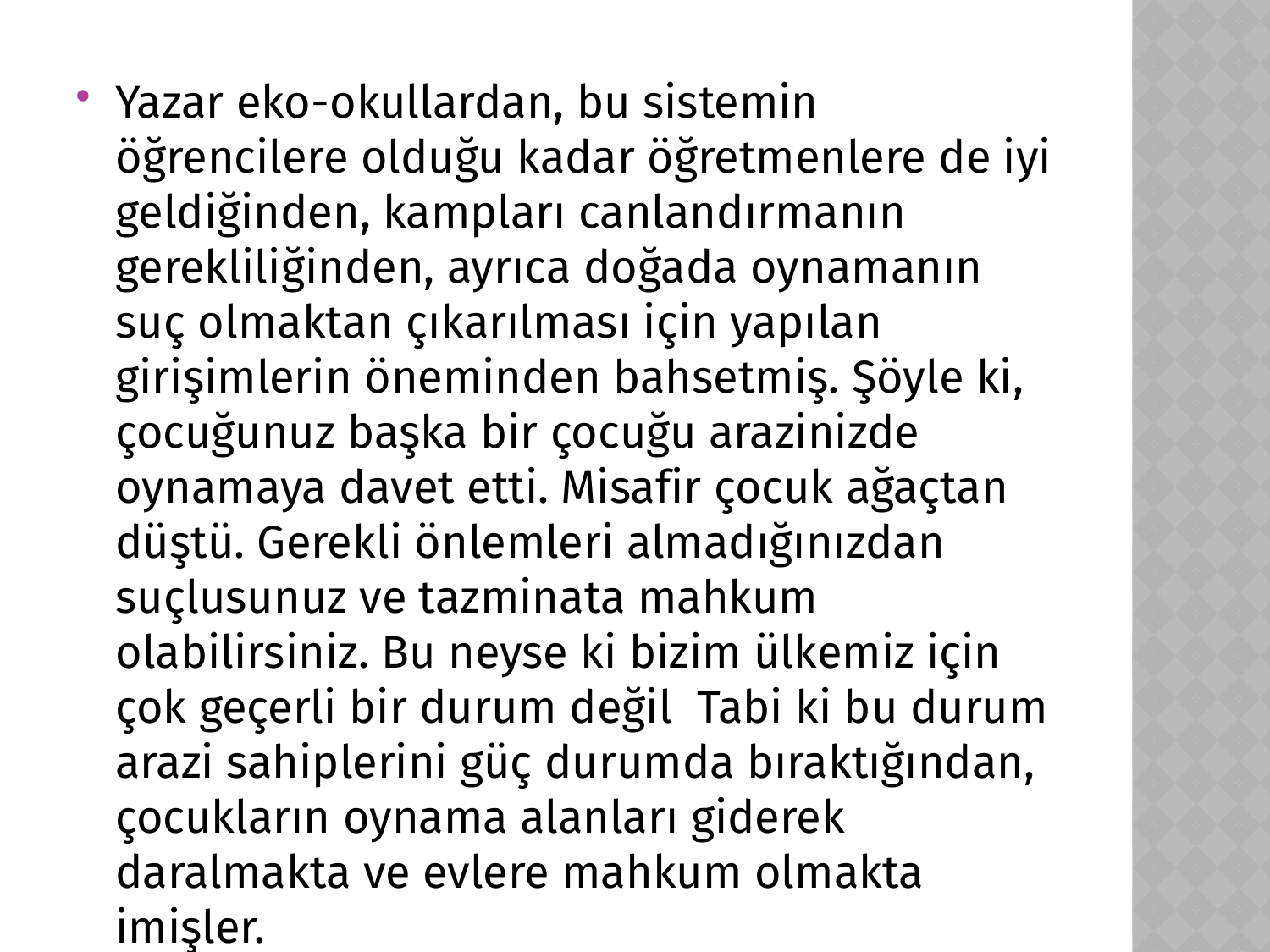

Yazar eko-okullardan, bu sistemin öğrencilere olduğu kadar öğretmenlere de iyi geldiğinden, kampları canlandırmanın gerekliliğinden, ayrıca doğada oynamanın suç olmaktan çıkarılması için yapılan girişimlerin öneminden bahsetmiş. Şöyle ki, çocuğunuz başka bir çocuğu arazinizde oynamaya davet etti. Misafir çocuk ağaçtan düştü. Gerekli önlemleri almadığınızdan suçlusunuz ve tazminata mahkum olabilirsiniz. Bu neyse ki bizim ülkemiz için çok geçerli bir durum değil  Tabi ki bu durum arazi sahiplerini güç durumda bıraktığından, çocukların oynama alanları giderek daralmakta ve evlere mahkum olmakta imişler.